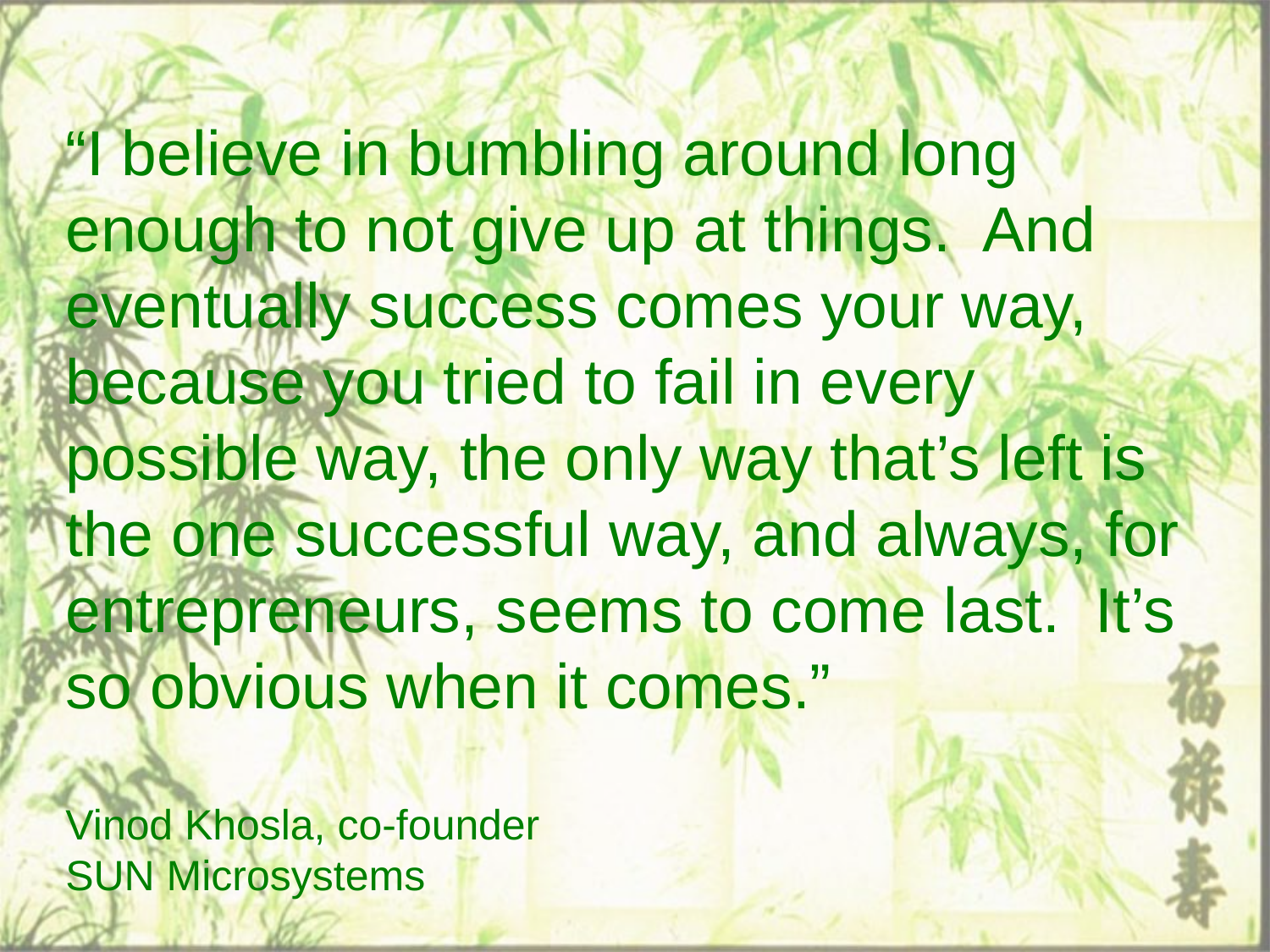

“I believe in bumbling around long enough to not give up at things.  And eventually success comes your way, because you tried to fail in every possible way, the only way that’s left is the one successful way, and always, for entrepreneurs, seems to come last.  It’s so obvious when it comes.”
Vinod Khosla, co-founder
SUN Microsystems